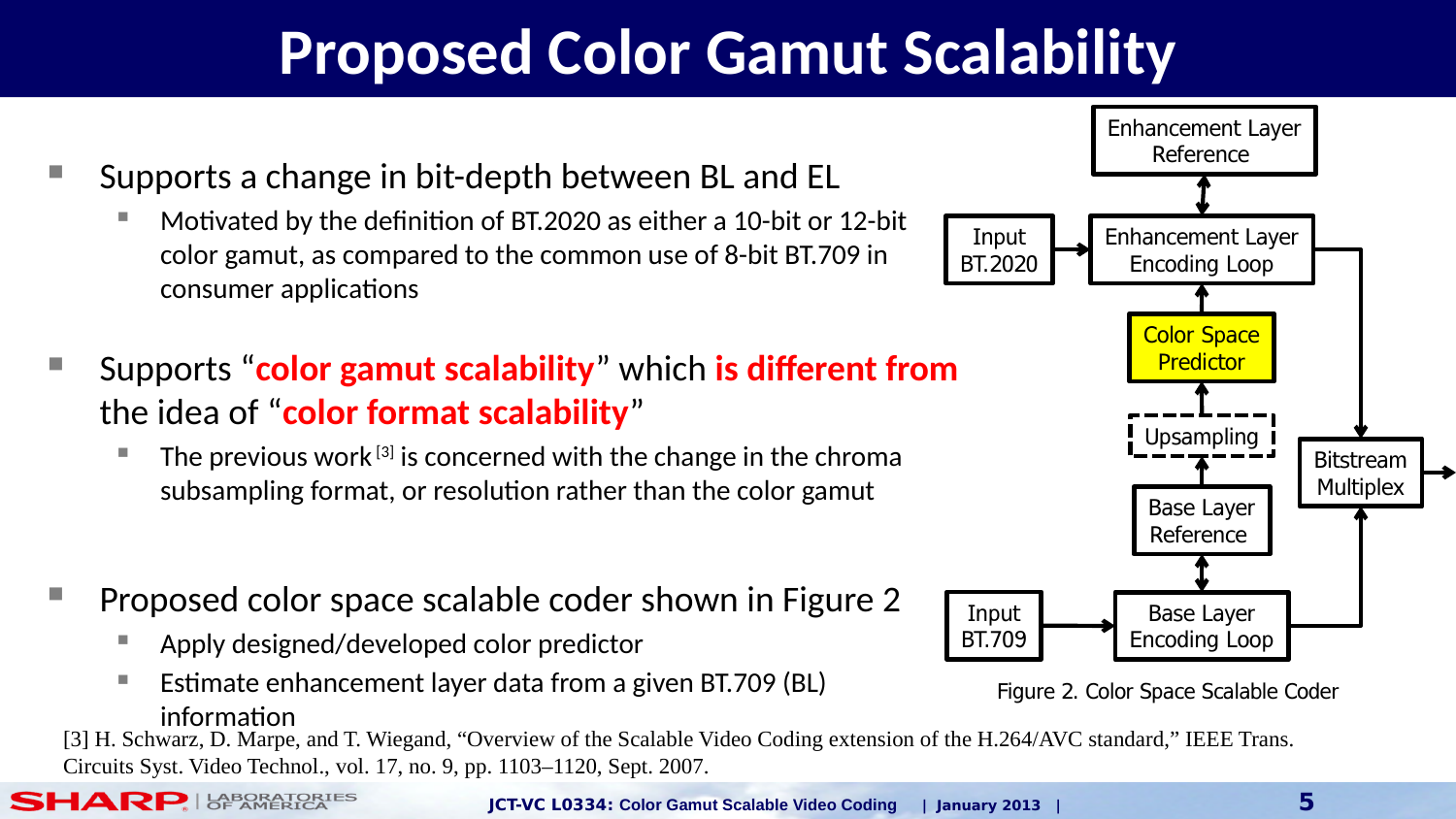

# Proposed Color Gamut Scalability
Enhancement Layer
Reference
Supports a change in bit-depth between BL and EL
Motivated by the definition of BT.2020 as either a 10-bit or 12-bit color gamut, as compared to the common use of 8-bit BT.709 in consumer applications

Supports “color gamut scalability” which is different from the idea of “color format scalability”
The previous work [3] is concerned with the change in the chroma subsampling format, or resolution rather than the color gamut

Proposed color space scalable coder shown in Figure 2
Apply designed/developed color predictor
Estimate enhancement layer data from a given BT.709 (BL) information
Input
BT.2020
Enhancement Layer
Encoding Loop
Color Space
Predictor
Upsampling
Bitstream
Multiplex
Base Layer
Reference
Input
BT.709
Base Layer
Encoding Loop
Figure 2. Color Space Scalable Coder
[3] H. Schwarz, D. Marpe, and T. Wiegand, “Overview of the Scalable Video Coding extension of the H.264/AVC standard,” IEEE Trans.
Circuits Syst. Video Technol., vol. 17, no. 9, pp. 1103–1120, Sept. 2007.